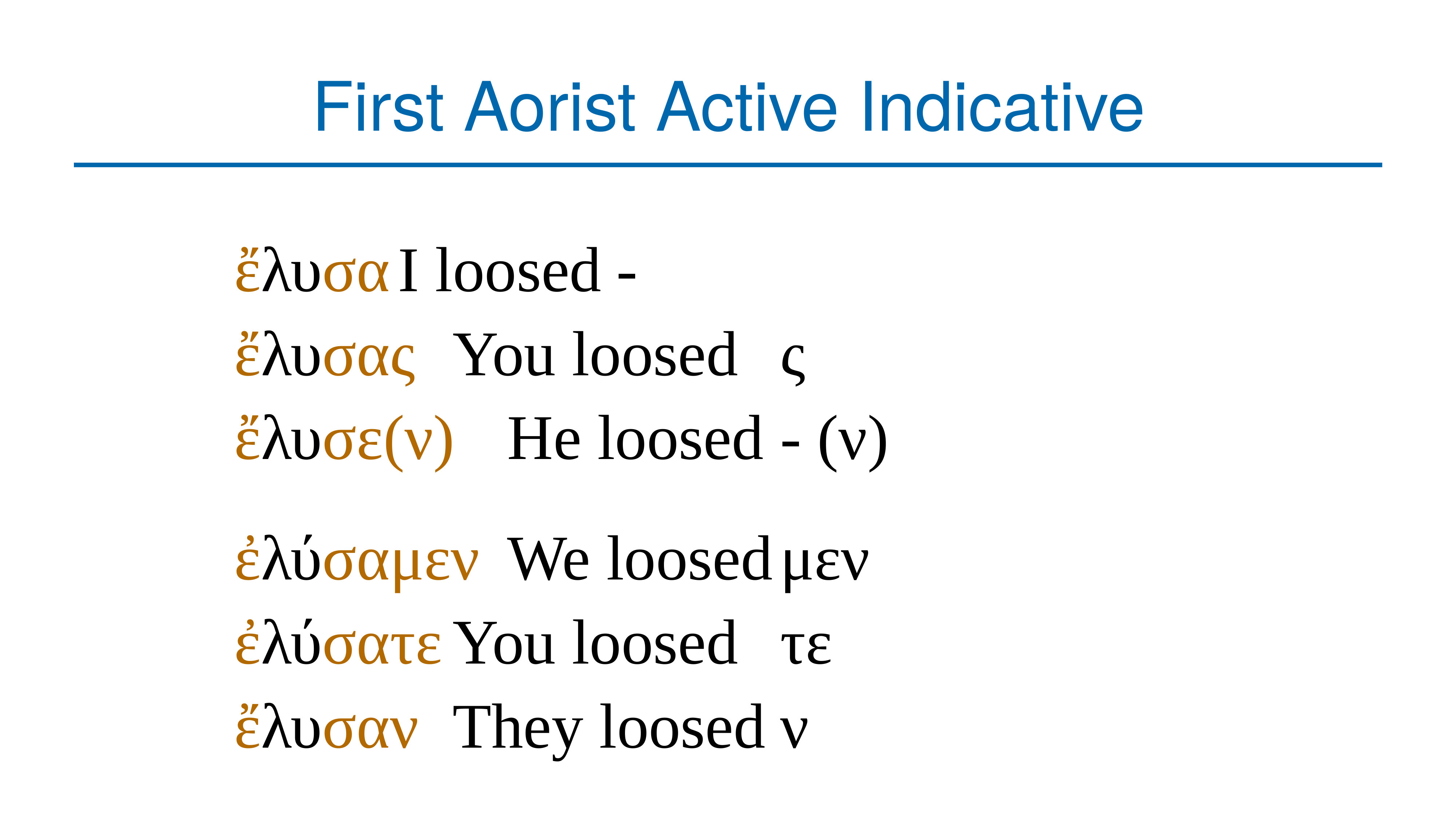

# First Aorist Active Indicative
ἔλυσα	I loosed	-
ἔλυσας	You loosed	ς
ἔλυσε(ν)	He loosed	- (ν)
ἐλύσαμεν	We loosed	μεν
ἐλύσατε	You loosed	τε
ἔλυσαν	They loosed	ν